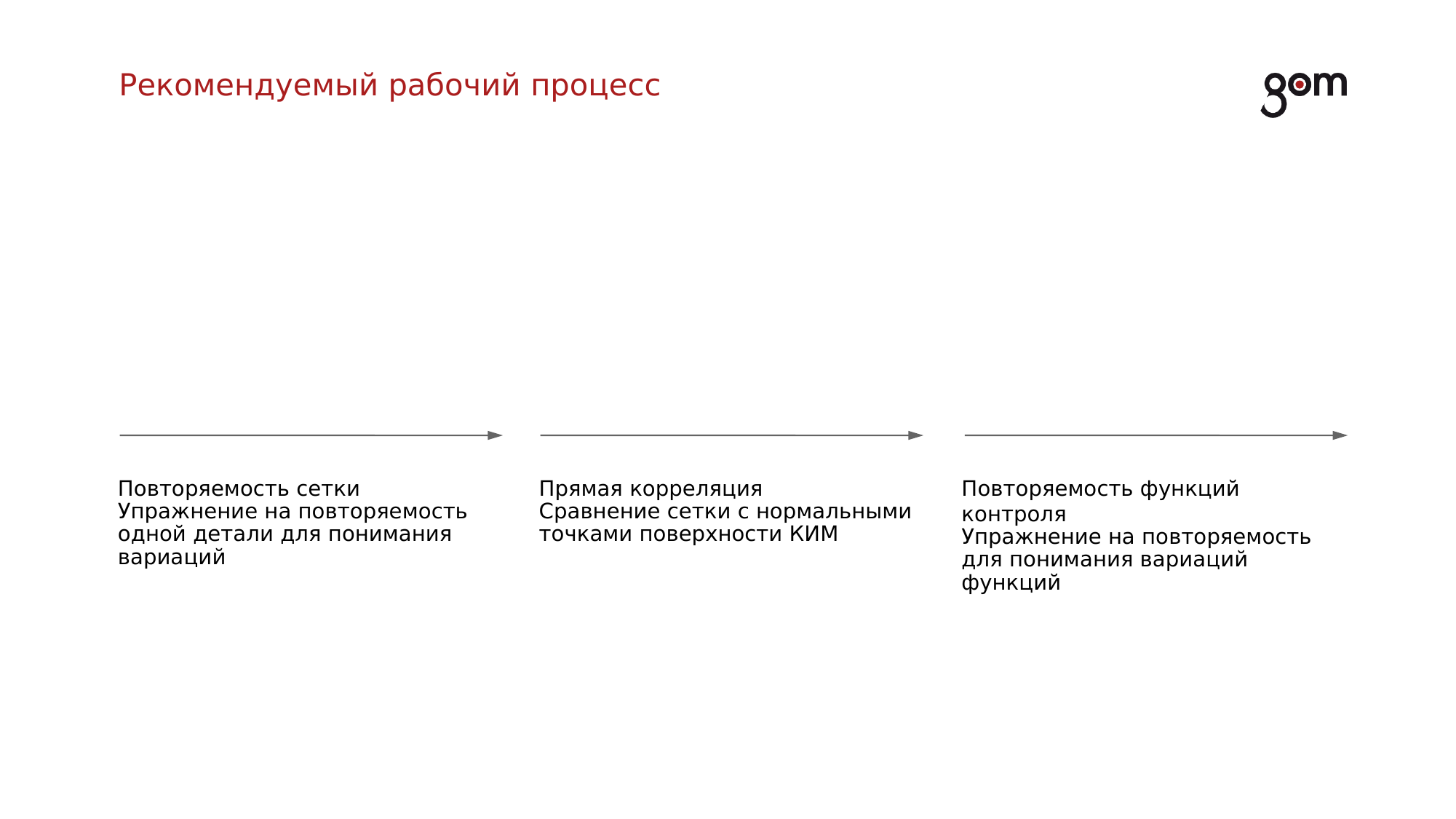

# Рекомендуемый рабочий процесс

Повторяемость сетки
Упражнение на повторяемость одной детали для понимания вариаций
Прямая корреляция
Сравнение сетки с нормальными точками поверхности КИМ
Повторяемость функций контроля
Упражнение на повторяемость для понимания вариаций функций